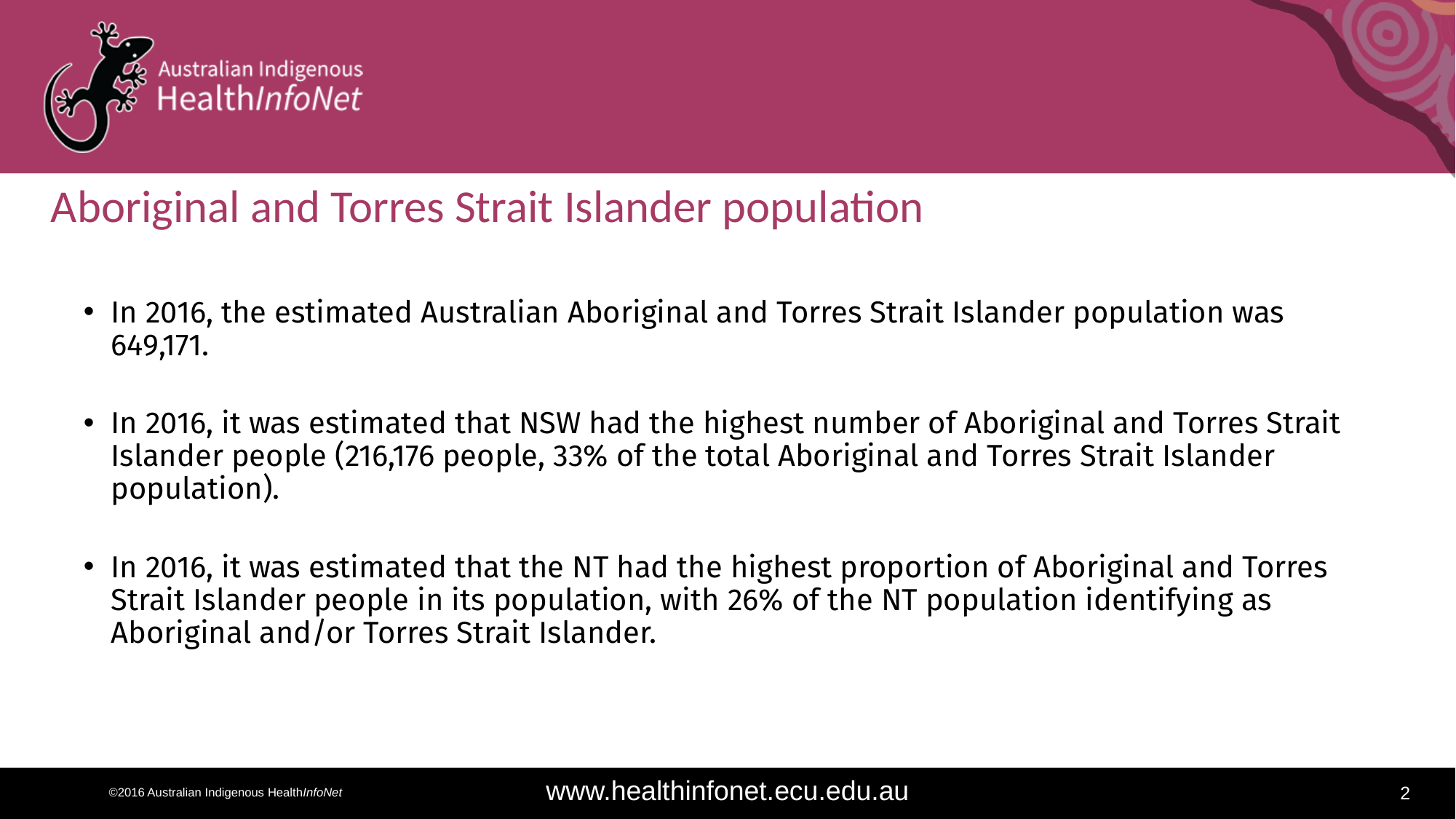

# Aboriginal and Torres Strait Islander population
In 2016, the estimated Australian Aboriginal and Torres Strait Islander population was 649,171.
In 2016, it was estimated that NSW had the highest number of Aboriginal and Torres Strait Islander people (216,176 people, 33% of the total Aboriginal and Torres Strait Islander population).
In 2016, it was estimated that the NT had the highest proportion of Aboriginal and Torres Strait Islander people in its population, with 26% of the NT population identifying as Aboriginal and/or Torres Strait Islander.